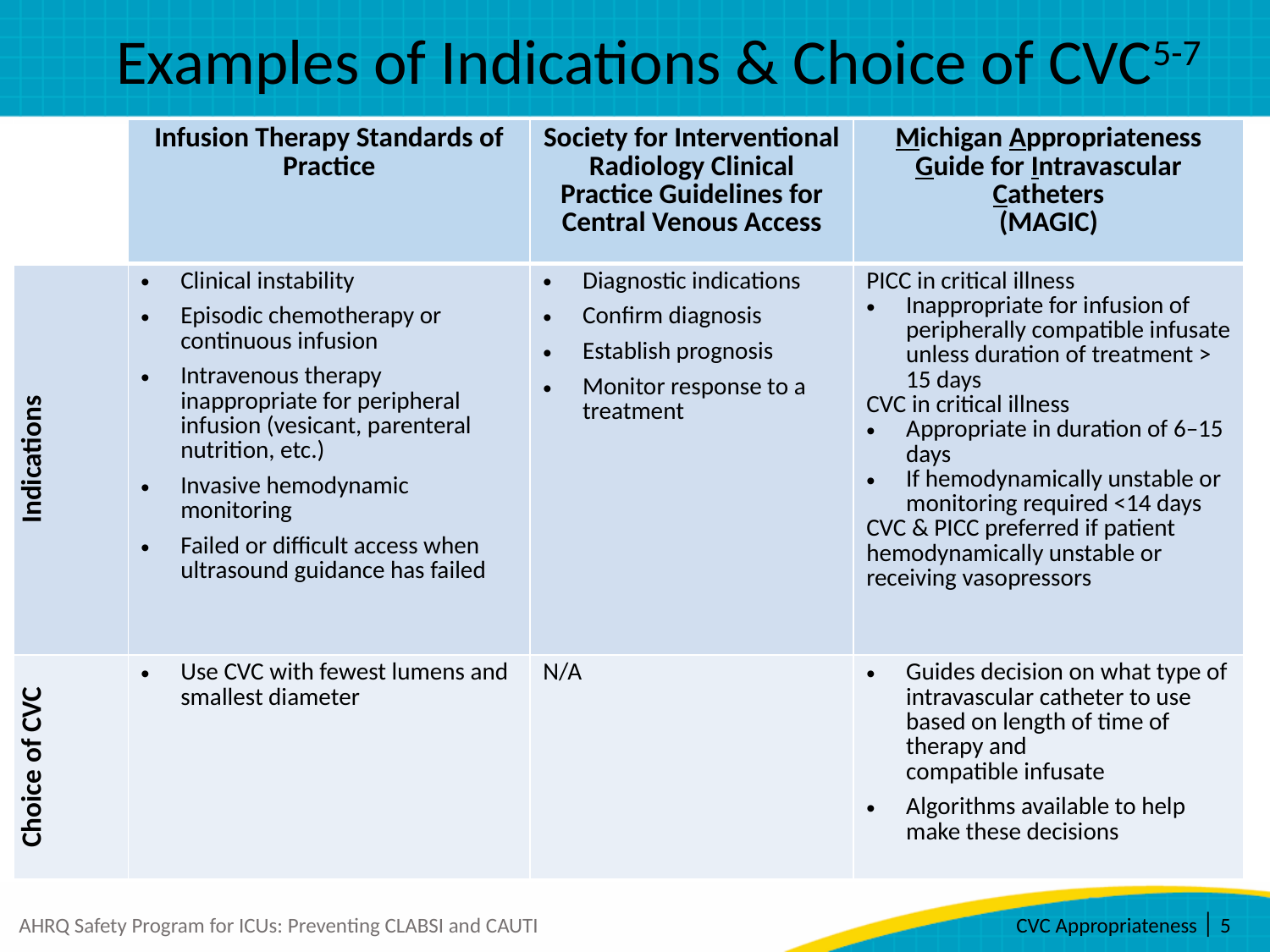

# Examples of Indications & Choice of CVC5-7
| Titles | Infusion Therapy Standards of Practice | Society for Interventional Radiology Clinical Practice Guidelines for Central Venous Access | Michigan Appropriateness Guide for Intravascular Catheters (MAGIC) |
| --- | --- | --- | --- |
| Indications | Clinical instability Episodic chemotherapy or continuous infusion Intravenous therapy inappropriate for peripheral infusion (vesicant, parenteral nutrition, etc.) Invasive hemodynamic monitoring Failed or difficult access when ultrasound guidance has failed | Diagnostic indications Confirm diagnosis Establish prognosis Monitor response to a treatment | PICC in critical illness Inappropriate for infusion of peripherally compatible infusate unless duration of treatment > 15 days CVC in critical illness Appropriate in duration of 6–15 days If hemodynamically unstable or monitoring required <14 days CVC & PICC preferred if patient hemodynamically unstable or receiving vasopressors |
| Choice of CVC | Use CVC with fewest lumens and smallest diameter | N/A | Guides decision on what type of intravascular catheter to use based on length of time of therapy and compatible infusate Algorithms available to help make these decisions |
AHRQ Safety Program for ICUs: Preventing CLABSI and CAUTI
CVC Appropriateness ׀ 5